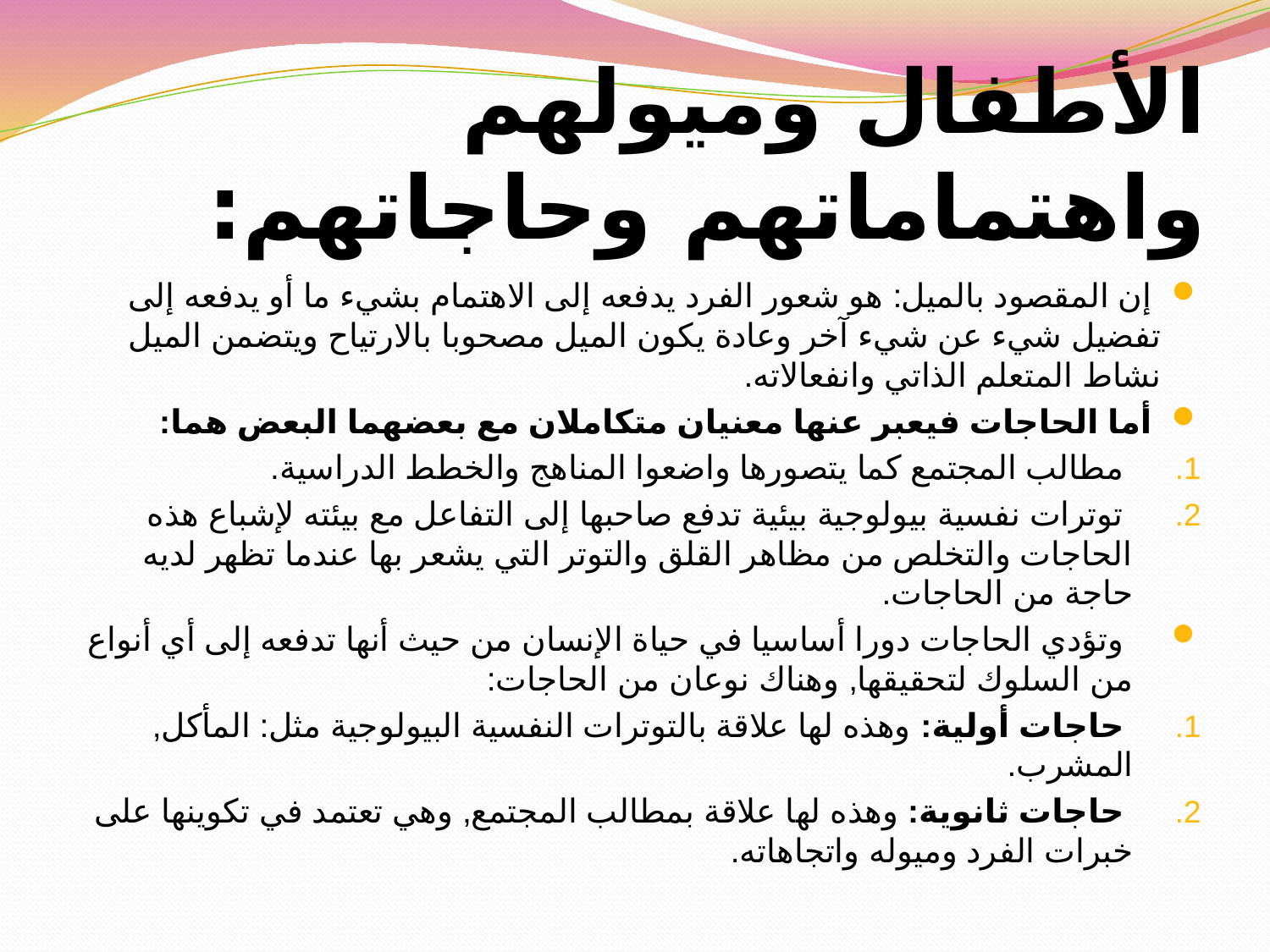

# الأطفال وميولهم واهتماماتهم وحاجاتهم:
 إن المقصود بالميل: هو شعور الفرد يدفعه إلى الاهتمام بشيء ما أو يدفعه إلى تفضيل شيء عن شيء آخر وعادة يكون الميل مصحوبا بالارتياح ويتضمن الميل نشاط المتعلم الذاتي وانفعالاته.
 أما الحاجات فيعبر عنها معنيان متكاملان مع بعضهما البعض هما:
 مطالب المجتمع كما يتصورها واضعوا المناهج والخطط الدراسية.
 توترات نفسية بيولوجية بيئية تدفع صاحبها إلى التفاعل مع بيئته لإشباع هذه الحاجات والتخلص من مظاهر القلق والتوتر التي يشعر بها عندما تظهر لديه حاجة من الحاجات.
 وتؤدي الحاجات دورا أساسيا في حياة الإنسان من حيث أنها تدفعه إلى أي أنواع من السلوك لتحقيقها, وهناك نوعان من الحاجات:
 حاجات أولية: وهذه لها علاقة بالتوترات النفسية البيولوجية مثل: المأكل, المشرب.
 حاجات ثانوية: وهذه لها علاقة بمطالب المجتمع, وهي تعتمد في تكوينها على خبرات الفرد وميوله واتجاهاته.